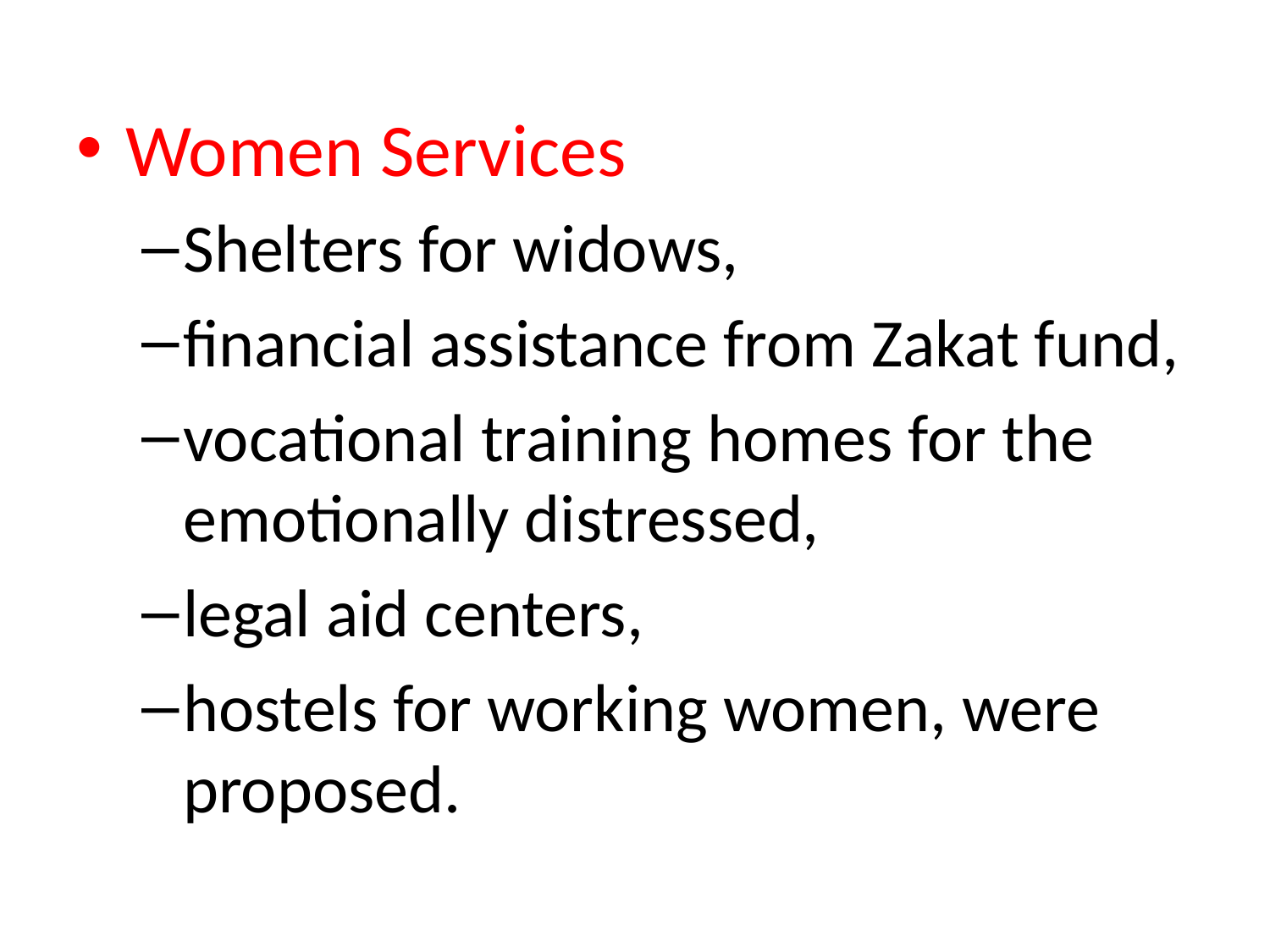

Women Services
Shelters for widows,
financial assistance from Zakat fund,
vocational training homes for the emotionally distressed,
legal aid centers,
hostels for working women, were proposed.